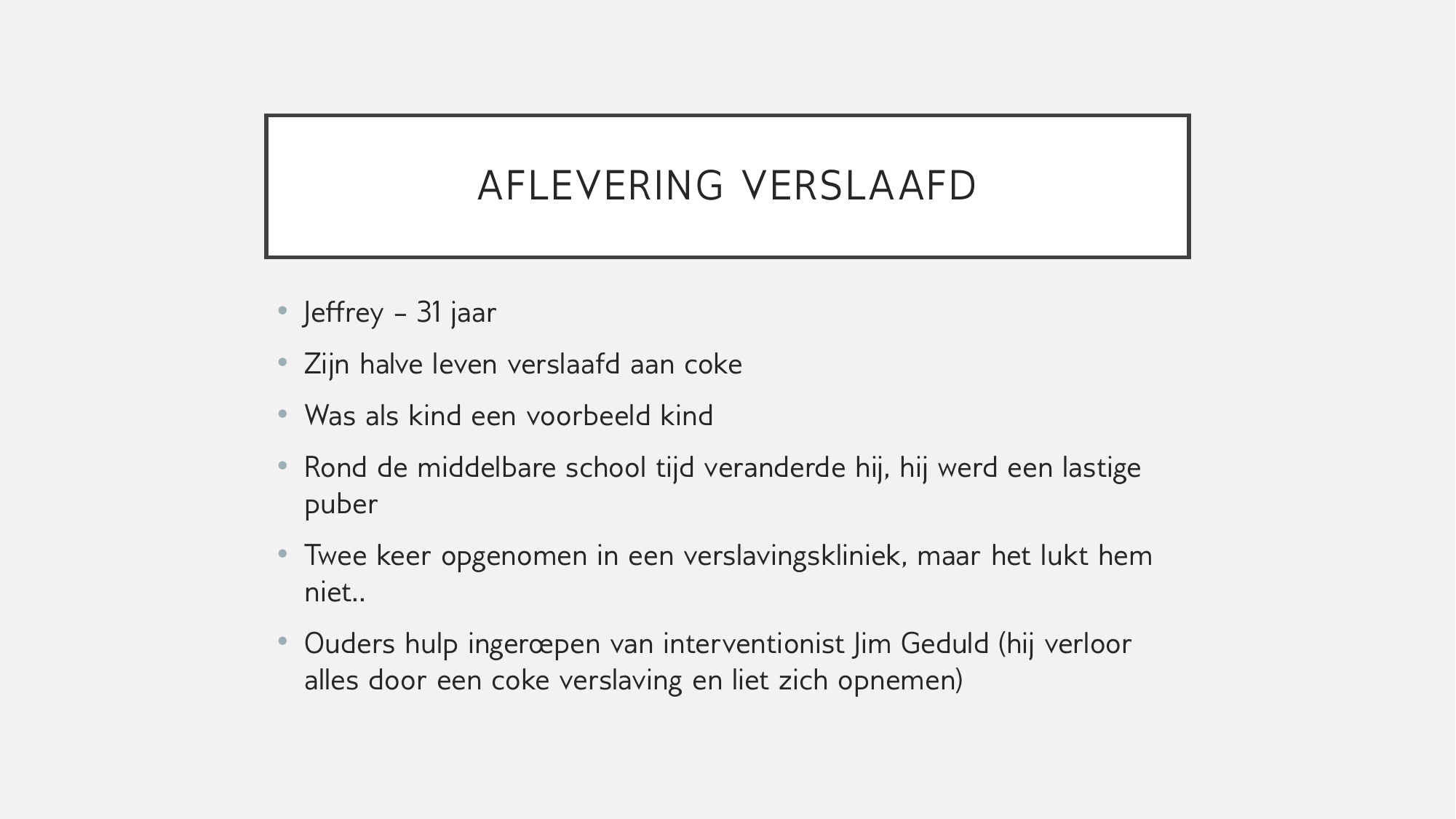

# Aflevering verslaafd
Jeffrey – 31 jaar
Zijn halve leven verslaafd aan coke
Was als kind een voorbeeld kind
Rond de middelbare school tijd veranderde hij, hij werd een lastige puber
Twee keer opgenomen in een verslavingskliniek, maar het lukt hem niet..
Ouders hulp ingeroepen van interventionist Jim Geduld (hij verloor alles door een coke verslaving en liet zich opnemen)